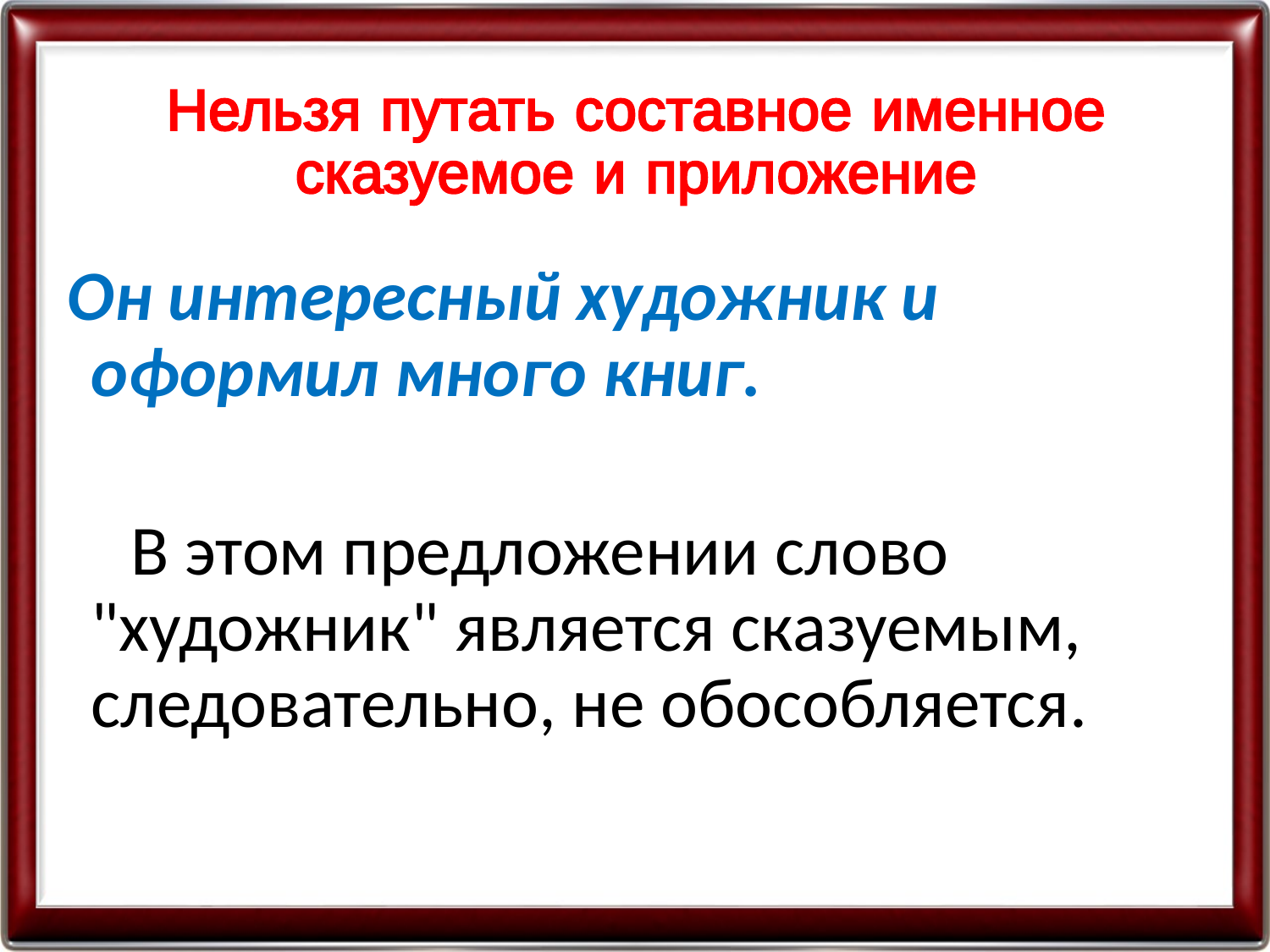

# Нельзя путать составное именное сказуемое и приложение
Он интересный художник и оформил много книг.

    В этом предложении слово "художник" является сказуемым, следовательно, не обособляется.